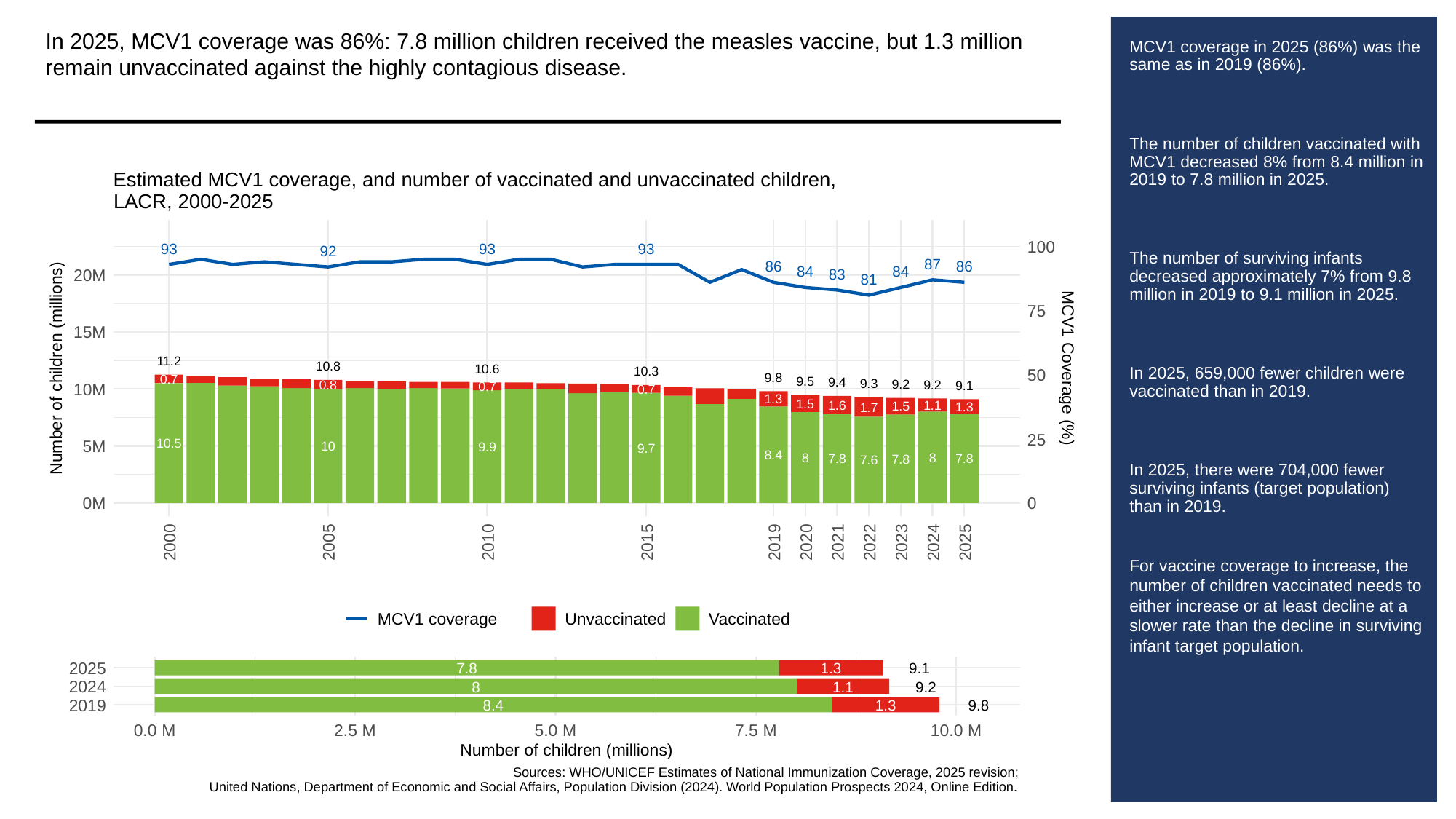

In 2025, MCV1 coverage was 86%: 7.8 million children received the measles vaccine, but 1.3 million remain unvaccinated against the highly contagious disease.
# MCV1 coverage in 2025 (86%) was the same as in 2019 (86%).

The number of children vaccinated with MCV1 decreased 8% from 8.4 million in 2019 to 7.8 million in 2025.

The number of surviving infants decreased approximately 7% from 9.8 million in 2019 to 9.1 million in 2025.

In 2025, 659,000 fewer children were vaccinated than in 2019.

In 2025, there were 704,000 fewer surviving infants (target population) than in 2019.

For vaccine coverage to increase, the number of children vaccinated needs to either increase or at least decline at a slower rate than the decline in surviving infant target population.

Estimated MCV1 coverage, and number of vaccinated and unvaccinated children,
LACR, 2000-2025

100
93
93
93
92

87

86
86
84
84
83
20M
81

75
15M

11.2

10.8
Number of children (millions)
MCV1 Coverage (%)
10.6
10.3
50
9.8
0.7

9.5

9.4
9.3

9.2
9.2
0.8

9.1

0.7

10M

0.7

1.3

1.5

1.1
1.6
1.5
1.3
1.7

25
10.5
5M
10
9.9
9.7

8.4
8
8
7.8
7.8
7.8
7.6

0M
0

2000
2005
2010
2015
2019
2020
2021
2022
2023
2024
2025

MCV1 coverage
Unvaccinated
Vaccinated

2025
7.8
1.3
9.1

2024
8
1.1
9.2

2019
8.4
1.3
9.8

0.0 M
2.5 M
5.0 M
7.5 M
10.0 M
Number of children (millions)
Sources: WHO/UNICEF Estimates of National Immunization Coverage, 2025 revision;
United Nations, Department of Economic and Social Affairs, Population Division (2024). World Population Prospects 2024, Online Edition.